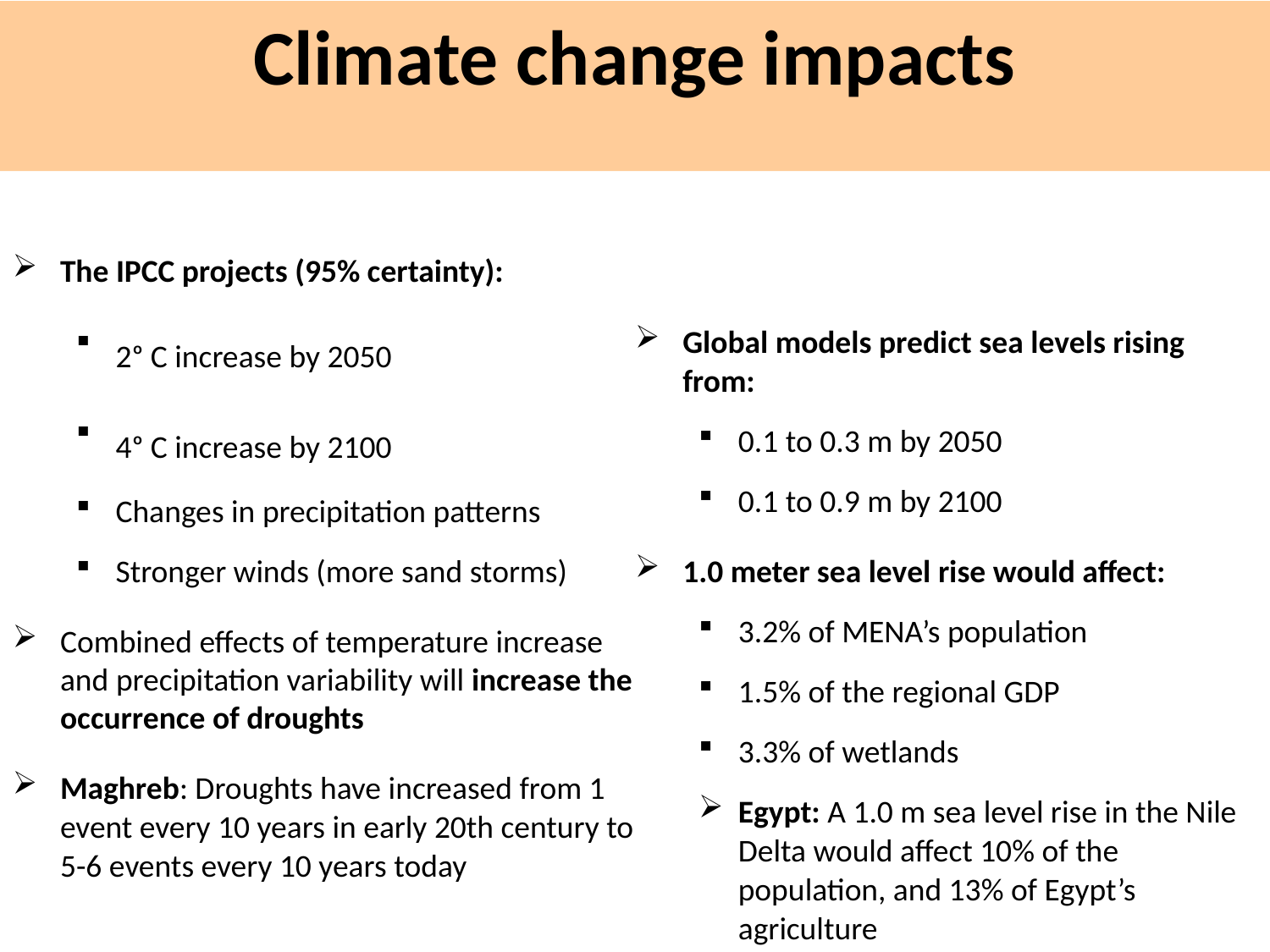

Climate change impacts

The IPCC projects (95% certainty):
2ₒ C increase by 2050
4ₒ C increase by 2100
Changes in precipitation patterns
Stronger winds (more sand storms)
Combined effects of temperature increase and precipitation variability will increase the occurrence of droughts
Maghreb: Droughts have increased from 1 event every 10 years in early 20th century to 5-6 events every 10 years today

Global models predict sea levels rising from:
0.1 to 0.3 m by 2050
0.1 to 0.9 m by 2100
1.0 meter sea level rise would affect:
3.2% of MENA’s population
1.5% of the regional GDP
3.3% of wetlands
Egypt: A 1.0 m sea level rise in the Nile Delta would affect 10% of the population, and 13% of Egypt’s agriculture